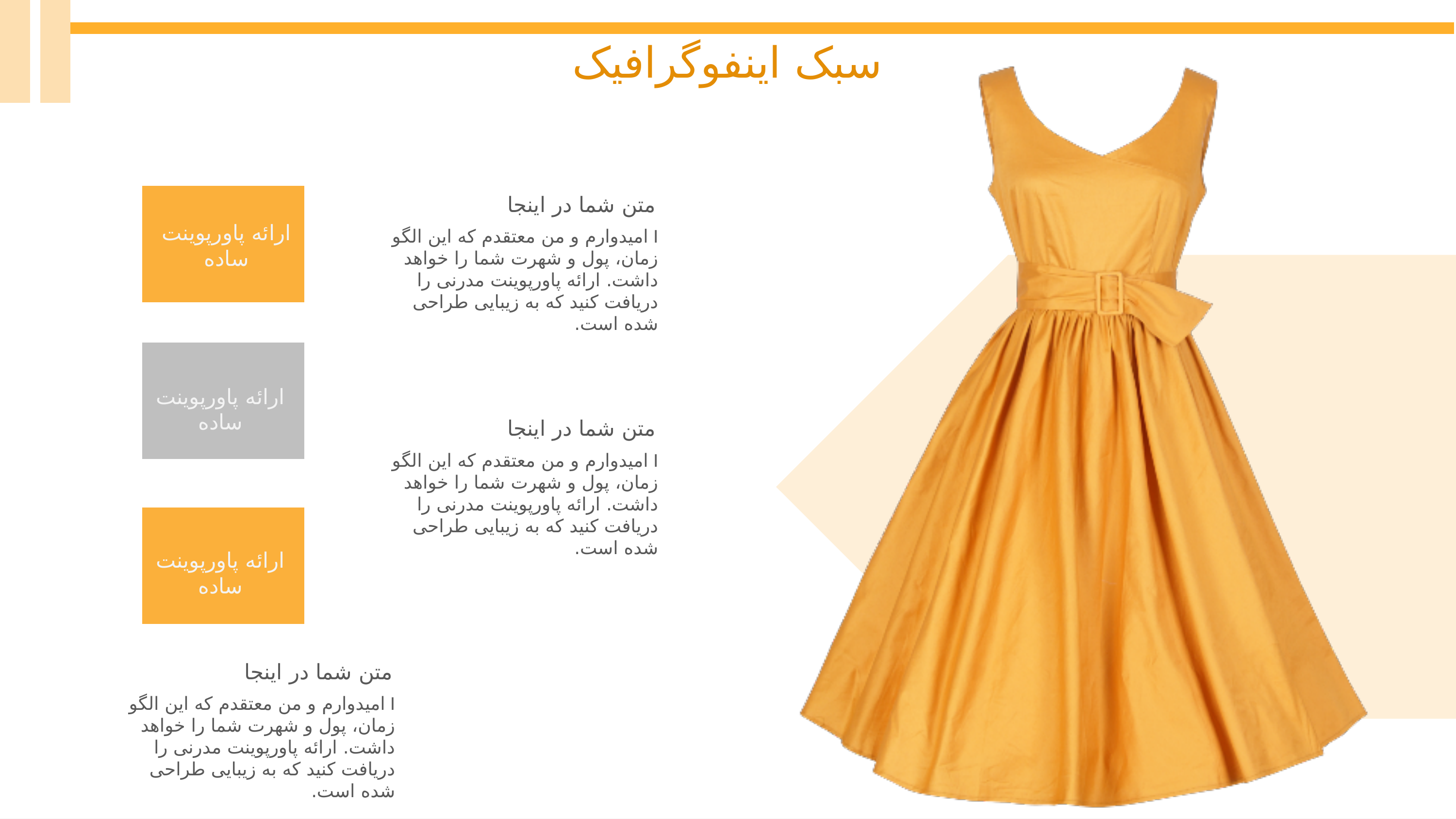

سبک اینفوگرافیک

ارائه پاورپوینت ساده
متن شما در اینجا
I امیدوارم و من معتقدم که این الگو زمان، پول و شهرت شما را خواهد داشت. ارائه پاورپوینت مدرنی را دریافت کنید که به زیبایی طراحی شده است.

ارائه پاورپوینت ساده
متن شما در اینجا
I امیدوارم و من معتقدم که این الگو زمان، پول و شهرت شما را خواهد داشت. ارائه پاورپوینت مدرنی را دریافت کنید که به زیبایی طراحی شده است.

ارائه پاورپوینت ساده
متن شما در اینجا
I امیدوارم و من معتقدم که این الگو زمان، پول و شهرت شما را خواهد داشت. ارائه پاورپوینت مدرنی را دریافت کنید که به زیبایی طراحی شده است.